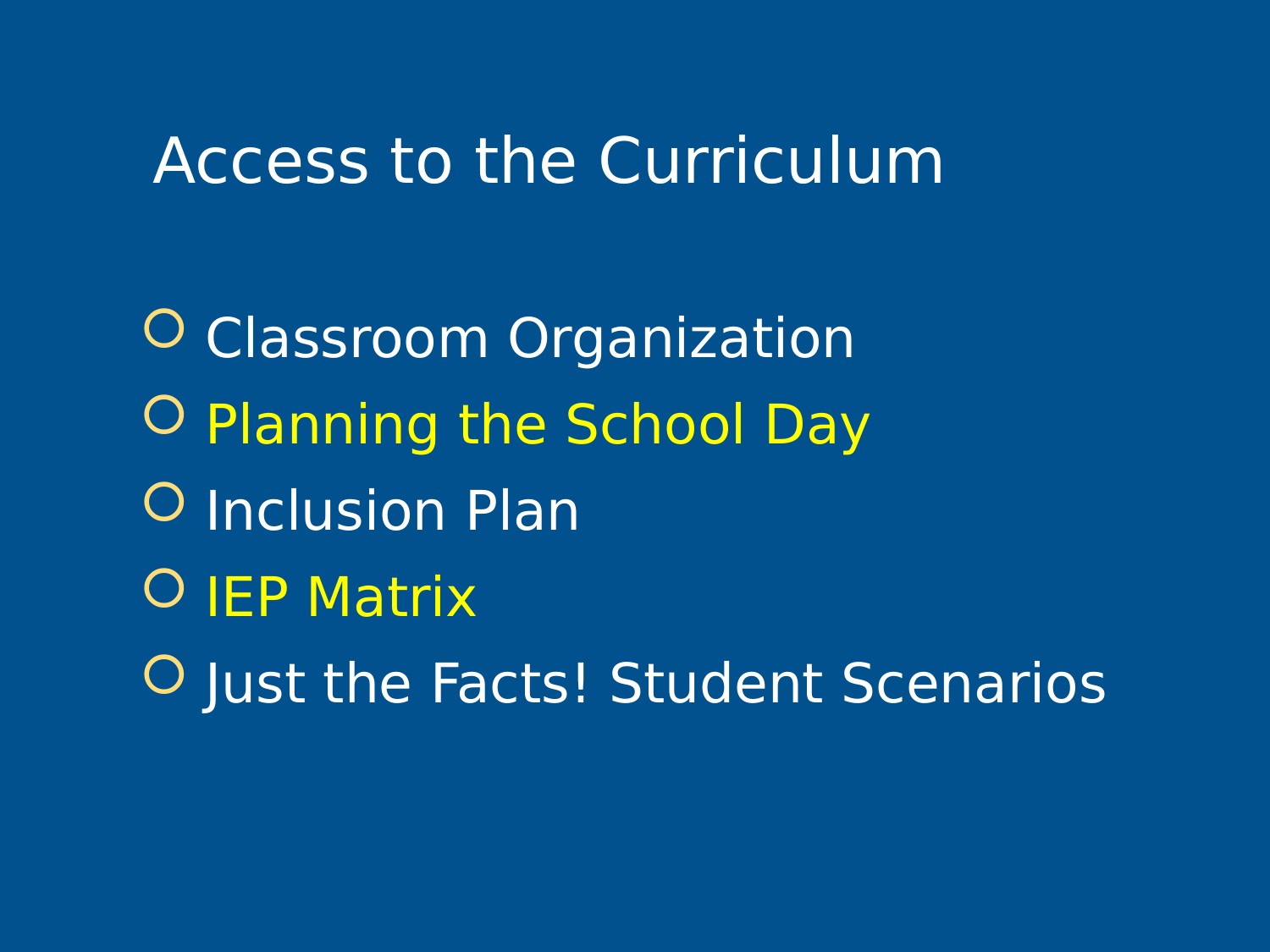

# Access to the Curriculum
 Classroom Organization
 Planning the School Day
 Inclusion Plan
 IEP Matrix
 Just the Facts! Student Scenarios